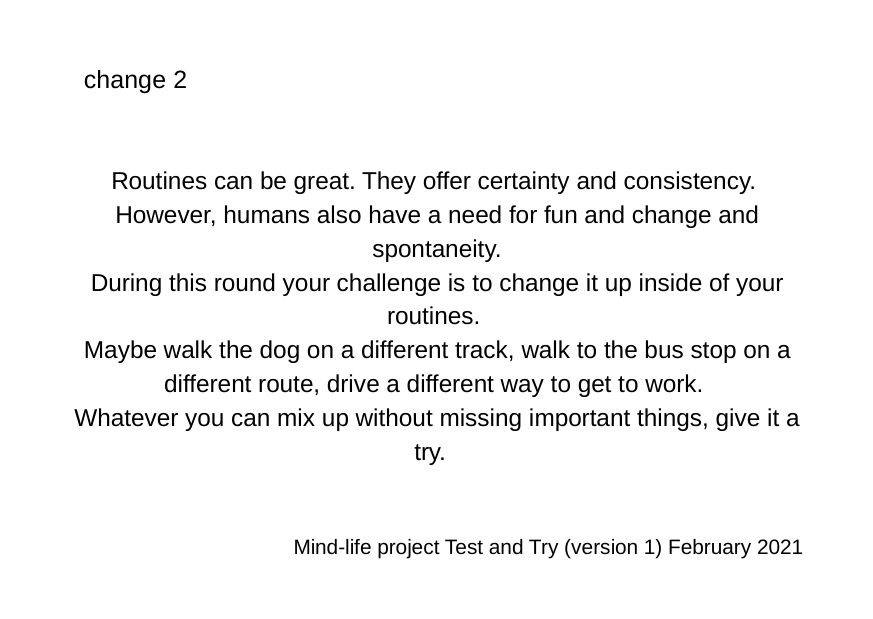

change 2
Routines can be great. They offer certainty and consistency.
However, humans also have a need for fun and change and spontaneity.
During this round your challenge is to change it up inside of your routines.
Maybe walk the dog on a different track, walk to the bus stop on a different route, drive a different way to get to work.
Whatever you can mix up without missing important things, give it a try.

Mind-life project Test and Try (version 1) February 2021